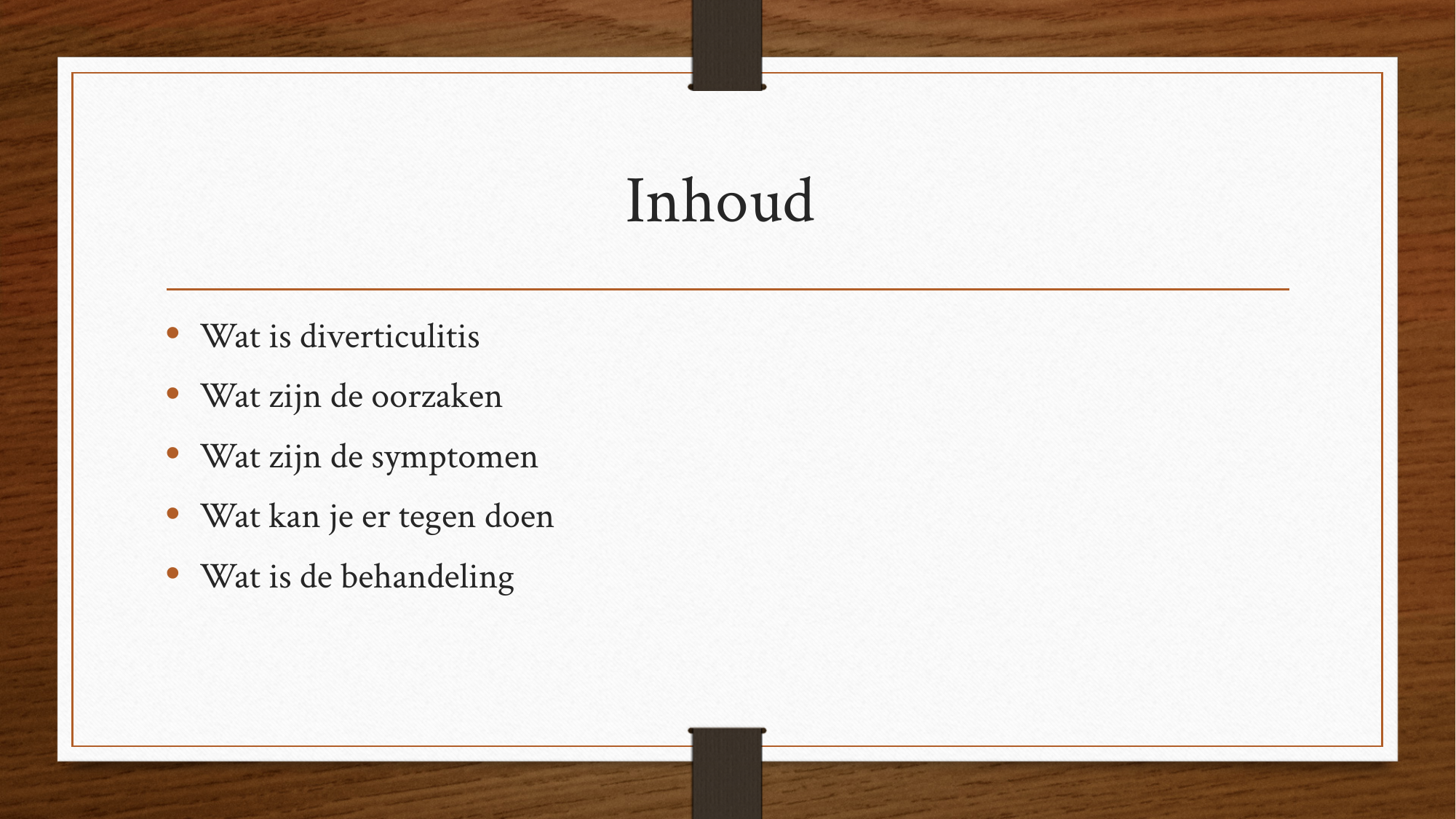

# Inhoud
Wat is diverticulitis
Wat zijn de oorzaken
Wat zijn de symptomen
Wat kan je er tegen doen
Wat is de behandeling